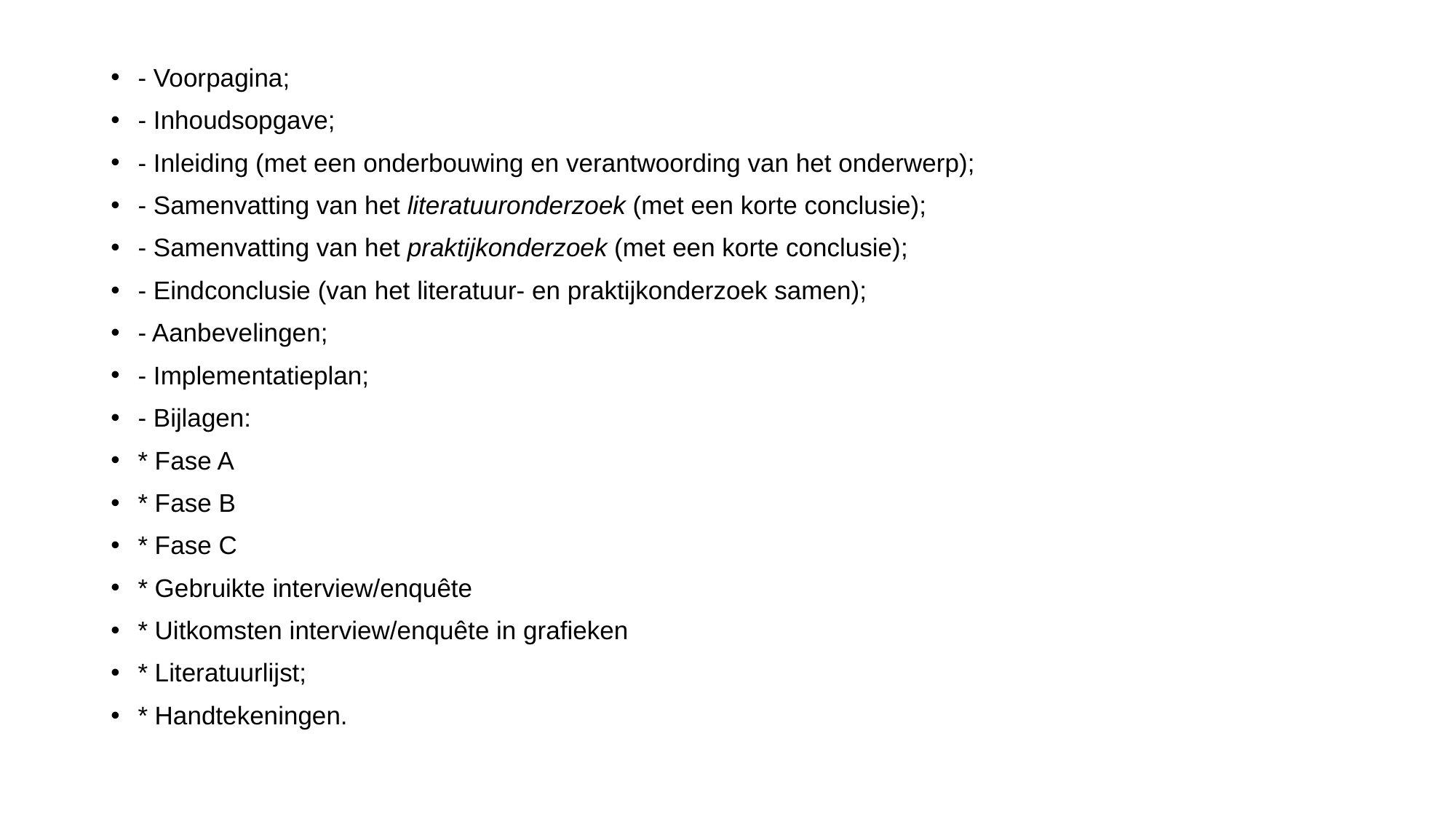

#
- Voorpagina;
- Inhoudsopgave;
- Inleiding (met een onderbouwing en verantwoording van het onderwerp);
- Samenvatting van het literatuuronderzoek (met een korte conclusie);
- Samenvatting van het praktijkonderzoek (met een korte conclusie);
- Eindconclusie (van het literatuur- en praktijkonderzoek samen);
- Aanbevelingen;
- Implementatieplan;
- Bijlagen:
* Fase A
* Fase B
* Fase C
* Gebruikte interview/enquête
* Uitkomsten interview/enquête in grafieken
* Literatuurlijst;
* Handtekeningen.